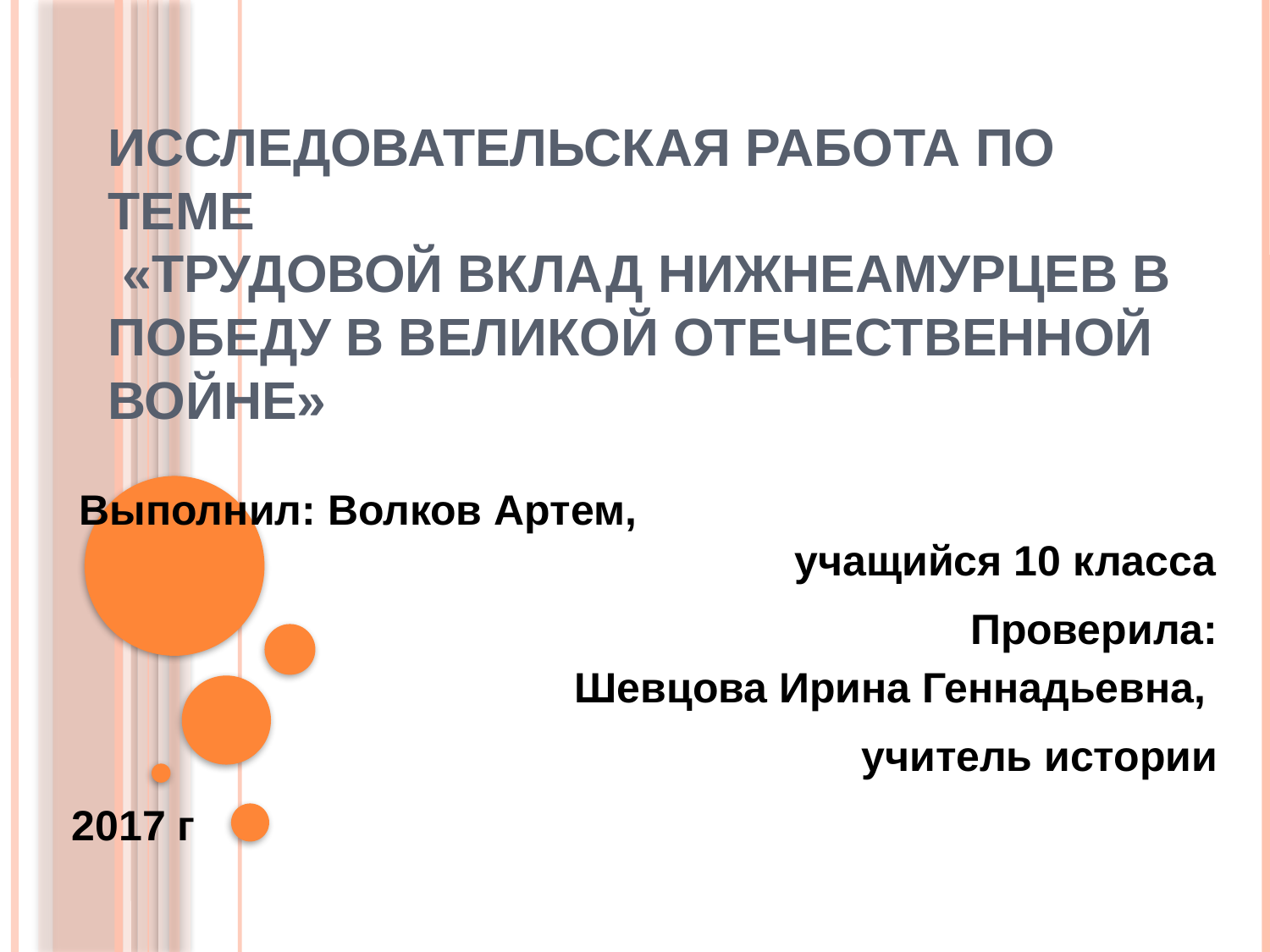

# Исследовательская работа по теме «Трудовой вклад нижнеамурцев в победу в Великой Отечественной войне»
Выполнил: Волков Артем,                                                                             учащийся 10 класса
                                                                    Проверила: Шевцова Ирина Геннадьевна,
учитель истории
2017 г